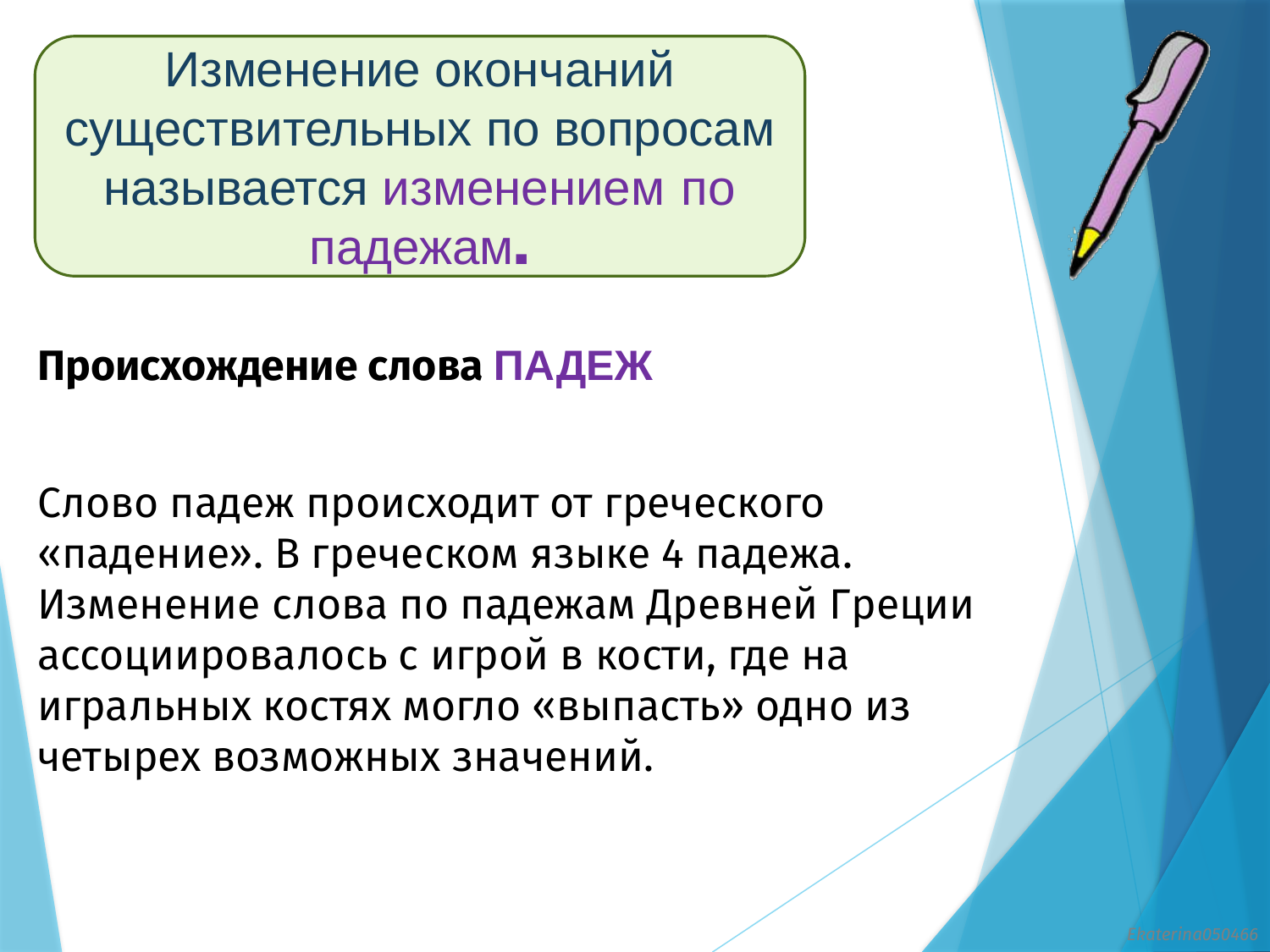

Изменение окончаний существительных по вопросам называется изменением по падежам.
Происхождение слова ПАДЕЖ

Слово падеж происходит от греческого «падение». В греческом языке 4 падежа. Изменение слова по падежам Древней Греции ассоциировалось с игрой в кости, где на игральных костях могло «выпасть» одно из четырех возможных значений.